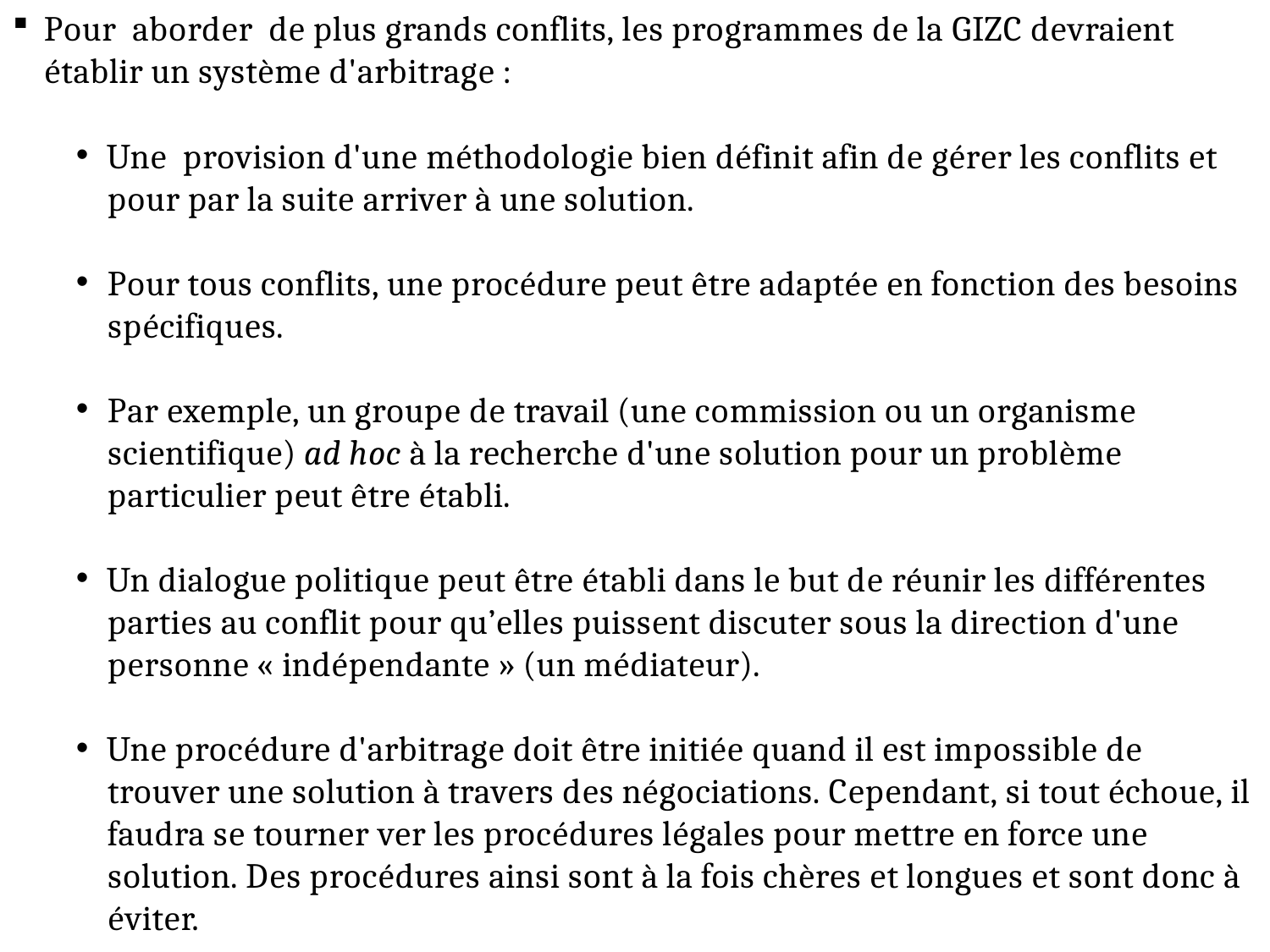

Pour  aborder  de plus grands conflits, les programmes de la GIZC devraient établir un système d'arbitrage :

Une  provision d'une méthodologie bien définit afin de gérer les conflits et pour par la suite arriver à une solution.

Pour tous conflits, une procédure peut être adaptée en fonction des besoins spécifiques.

Par exemple, un groupe de travail (une commission ou un organisme scientifique) ad hoc à la recherche d'une solution pour un problème particulier peut être établi.

Un dialogue politique peut être établi dans le but de réunir les différentes parties au conflit pour qu’elles puissent discuter sous la direction d'une personne « indépendante » (un médiateur).

Une procédure d'arbitrage doit être initiée quand il est impossible de trouver une solution à travers des négociations. Cependant, si tout échoue, il faudra se tourner ver les procédures légales pour mettre en force une solution. Des procédures ainsi sont à la fois chères et longues et sont donc à éviter.